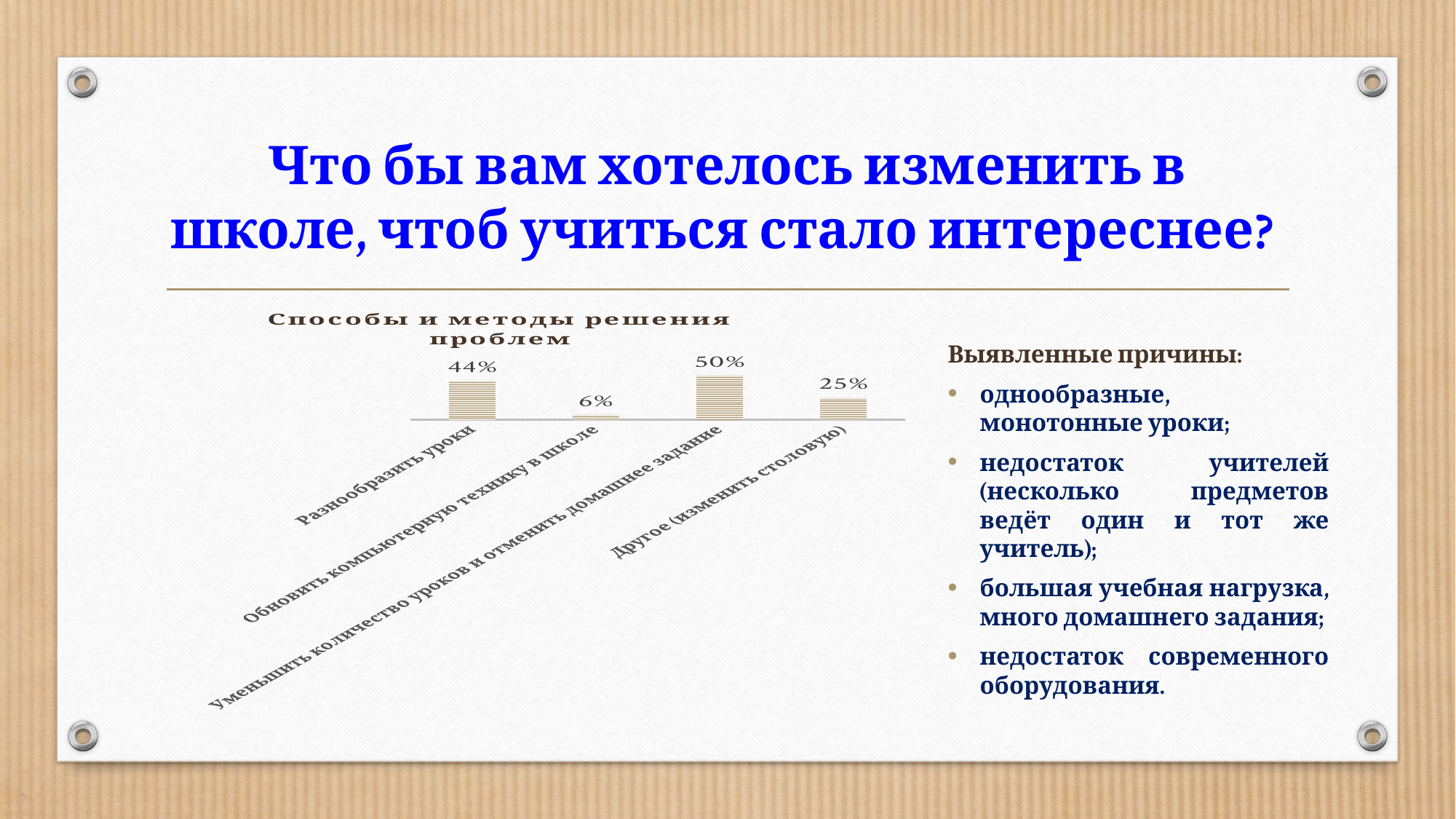

# Что бы вам хотелось изменить в школе, чтоб учиться стало интереснее?

### Chart: Способы и методы решения проблем

| Category | % опрошенных |
|---|---|
| Разнообразить уроки | 0.44 |
| Обновить компьютерную технику в школе | 0.060000000000000026 |
| Уменьшить количество уроков и отменить домашнее задание | 0.5 |
| Другое (изменить столовую) | 0.25 |
Выявленные причины:
однообразные, монотонные уроки;
недостаток учителей (несколько предметов ведёт один и тот же учитель);
большая учебная нагрузка, много домашнего задания;
недостаток современного оборудования.